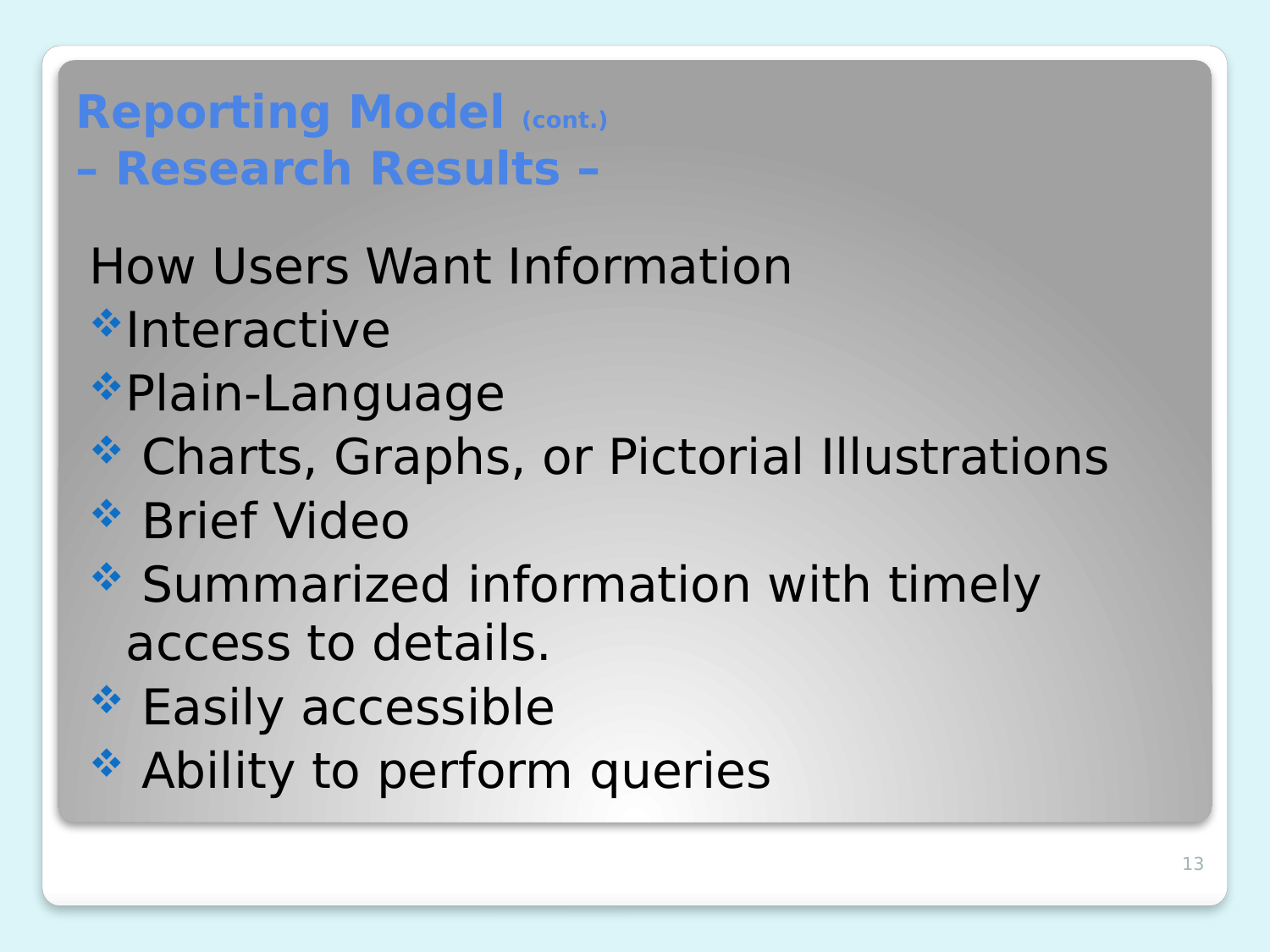

Reporting Model (cont.)
– Research Results –
How Users Want Information
Interactive
Plain-Language
 Charts, Graphs, or Pictorial Illustrations
 Brief Video
 Summarized information with timely access to details.
 Easily accessible
 Ability to perform queries

13